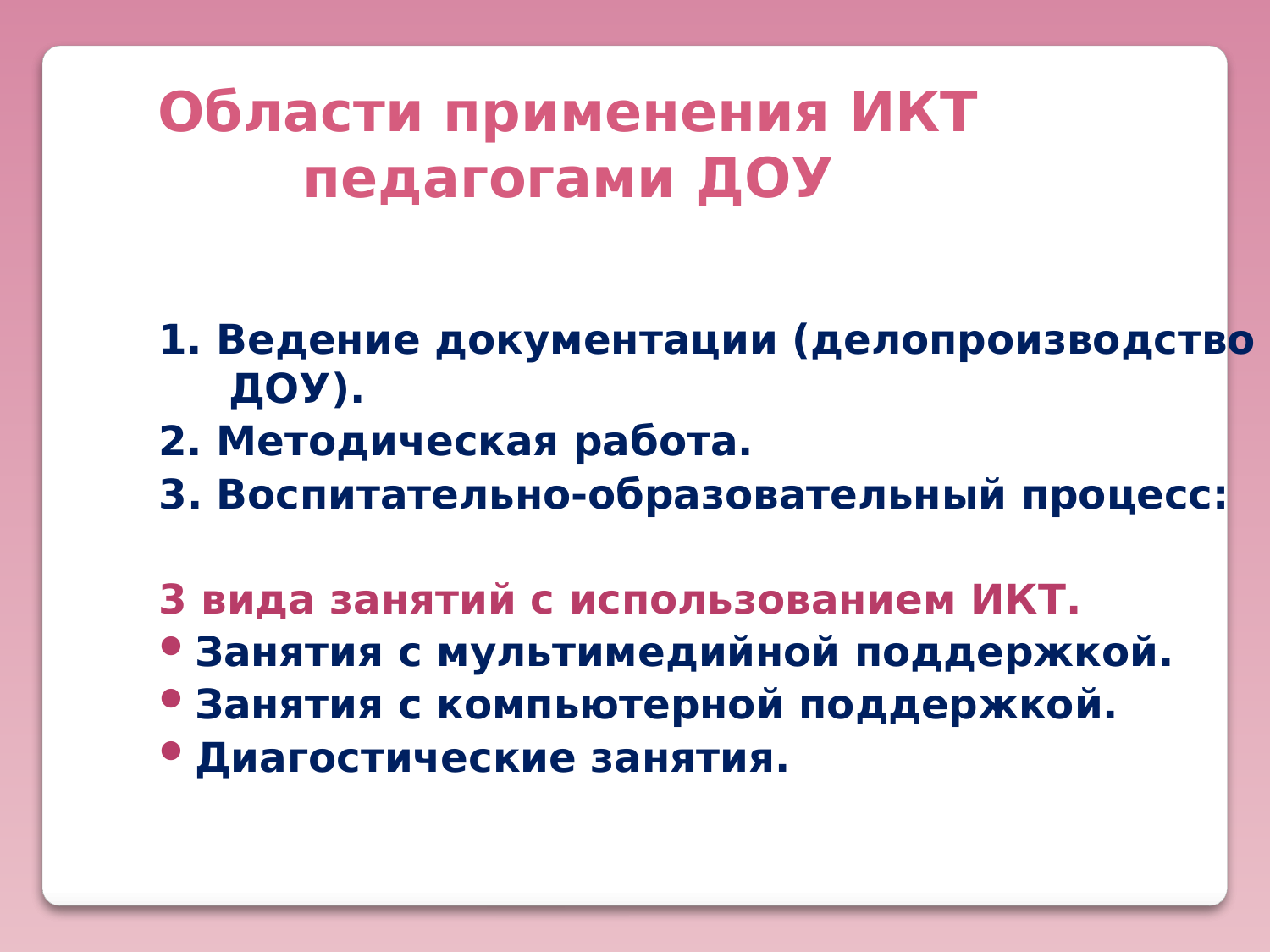

Области применения ИКТ педагогами ДОУ

1. Ведение документации (делопроизводство ДОУ).
2. Методическая работа.
3. Воспитательно-образовательный процесс:

3 вида занятий с использованием ИКТ.
Занятия с мультимедийной поддержкой.
Занятия с компьютерной поддержкой.
Диагостические занятия.